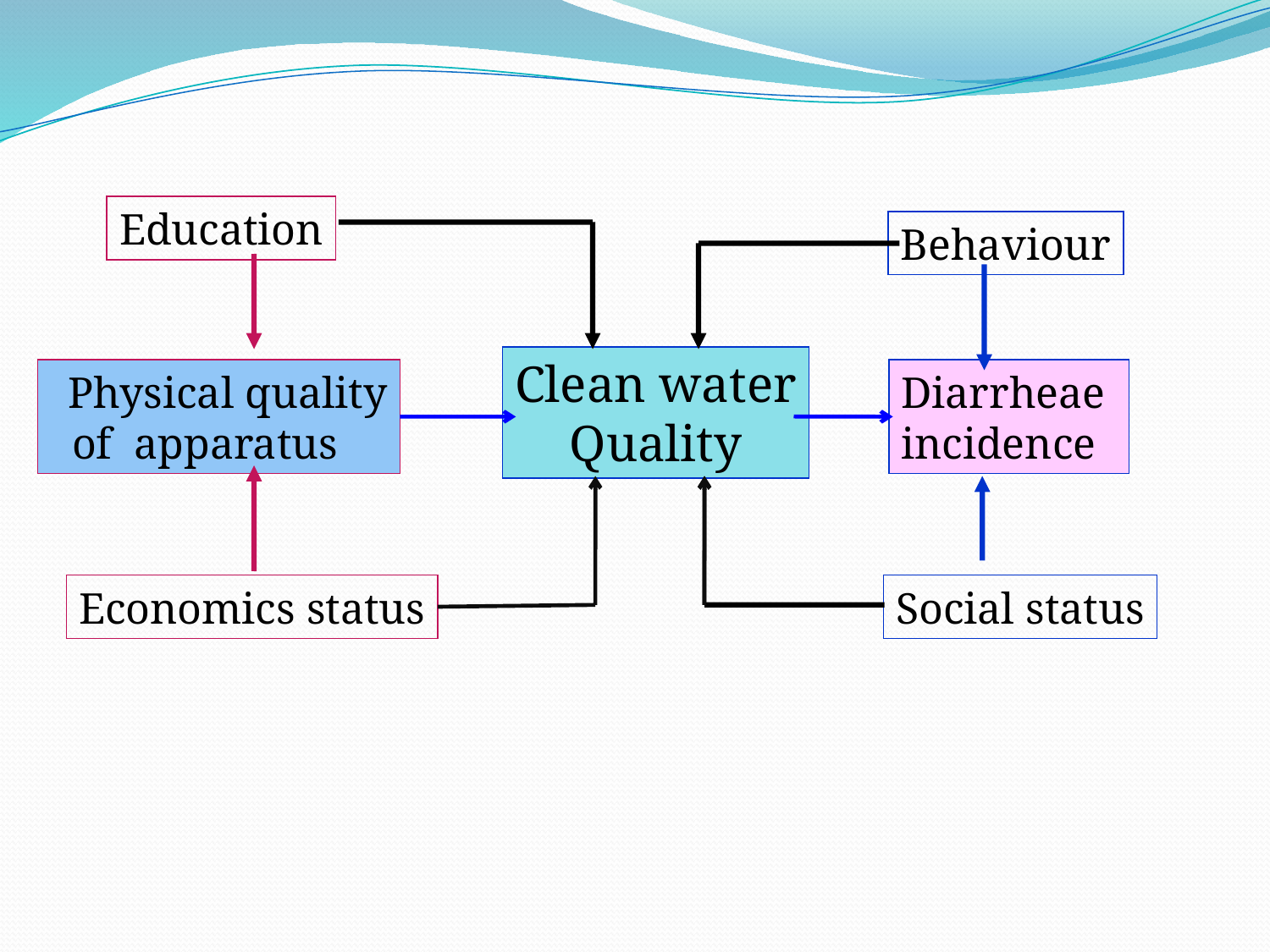

Education
Behaviour

Clean water
Quality
  Physical quality
  of  apparatus
Diarrheae
incidence

Economics status
Social status